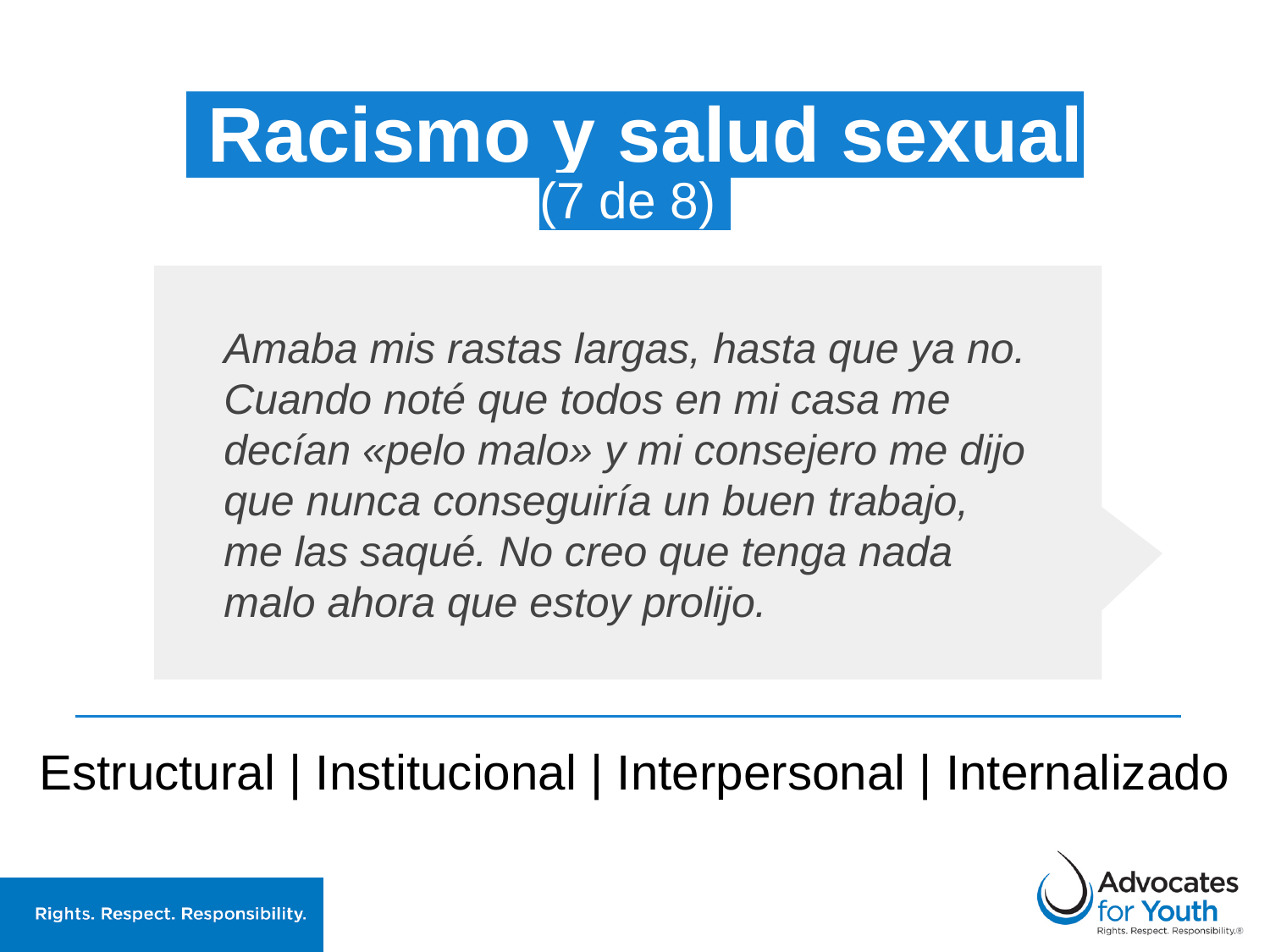

# Racismo y salud sexual
(7 de 8)
Amaba mis rastas largas, hasta que ya no. Cuando noté que todos en mi casa me decían «pelo malo» y mi consejero me dijo que nunca conseguiría un buen trabajo, me las saqué. No creo que tenga nada malo ahora que estoy prolijo.

Estructural | Institucional | Interpersonal | Internalizado